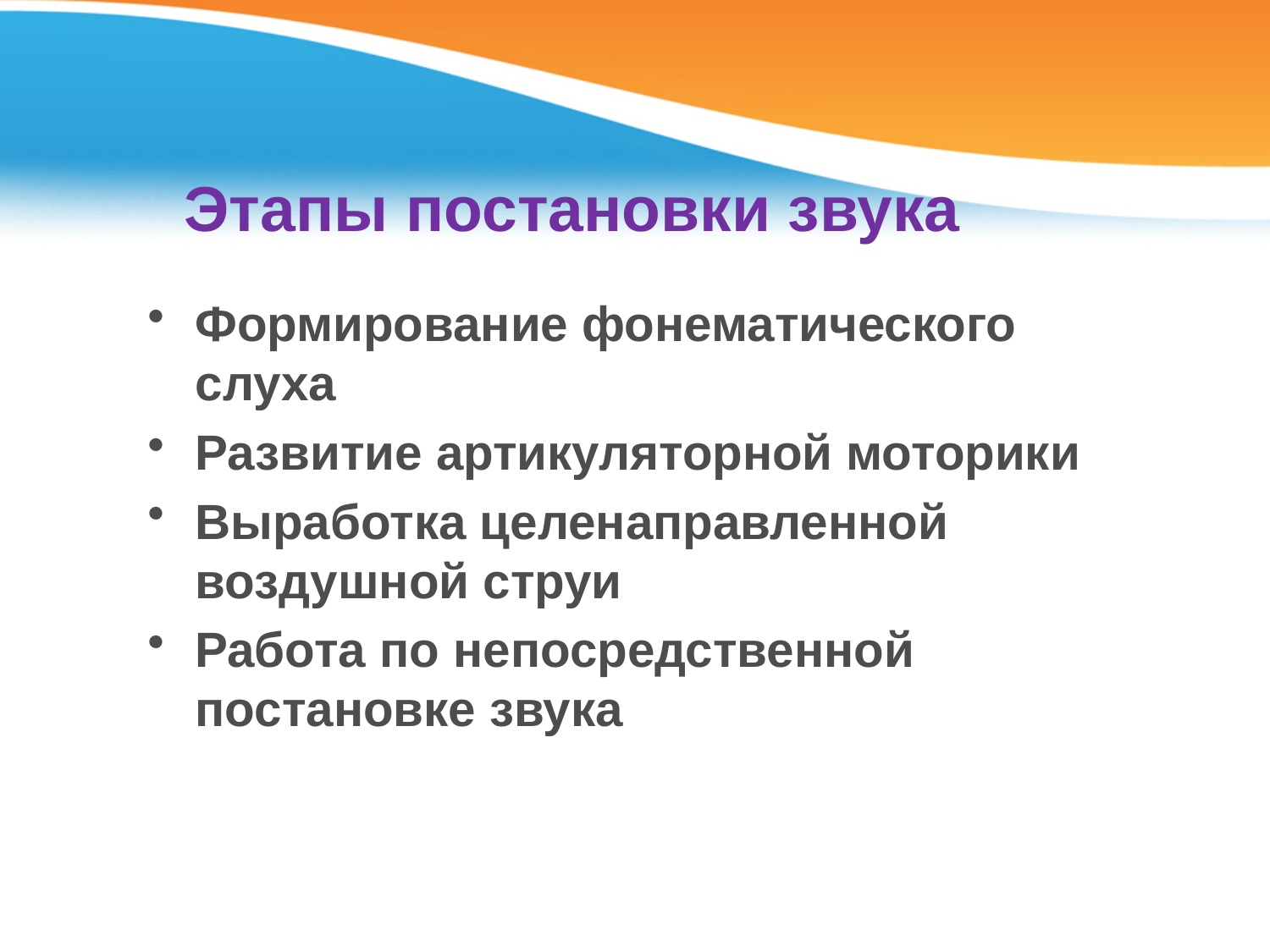

# Этапы постановки звука
Формирование фонематического слуха
Развитие артикуляторной моторики
Выработка целенаправленной воздушной струи
Работа по непосредственной постановке звука